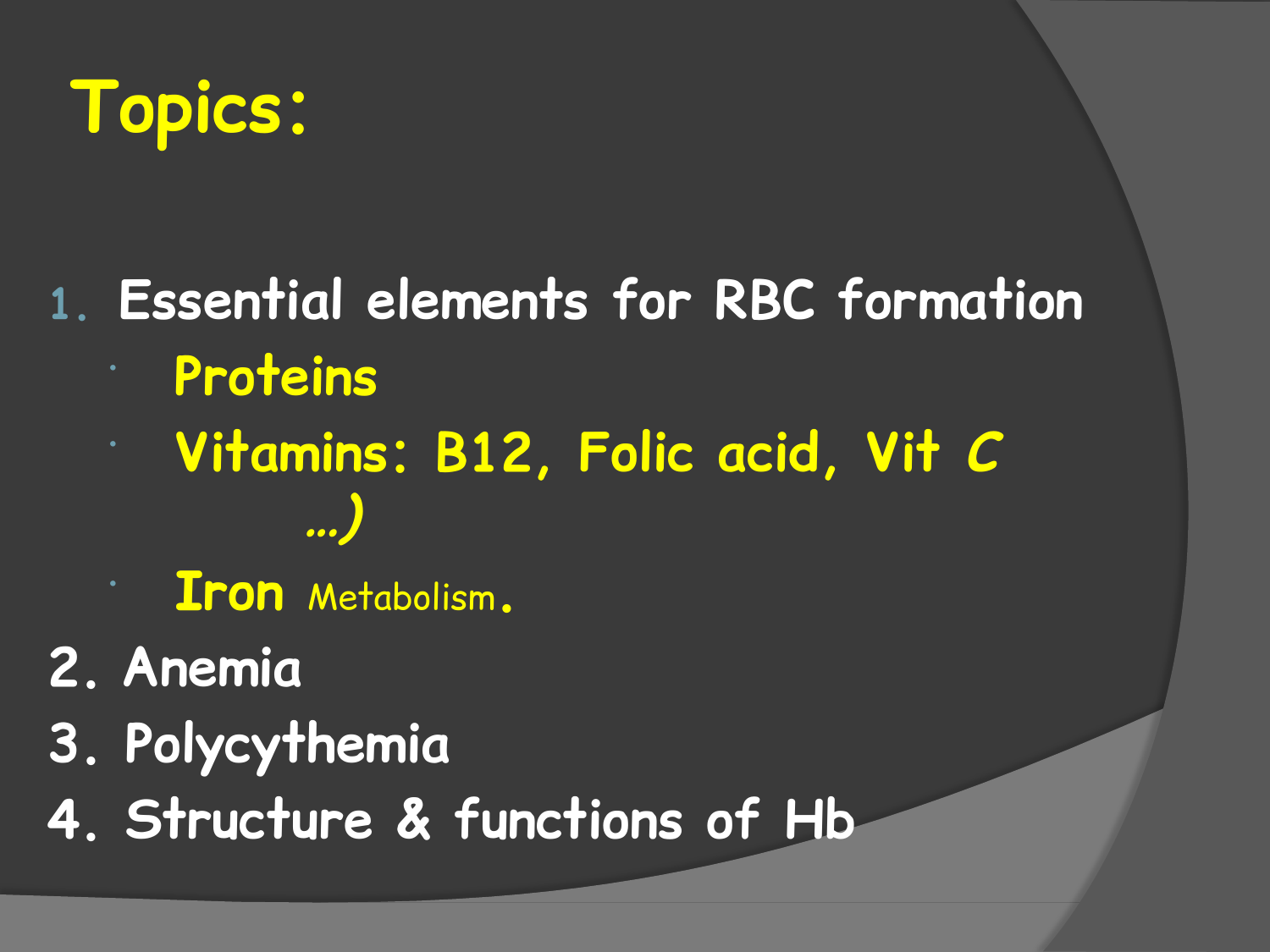

# Topics:
Essential elements for RBC formation
Proteins
Vitamins: B12, Folic acid, Vit C	…)
Iron Metabolism.
Anemia
Polycythemia
Structure & functions of Hb